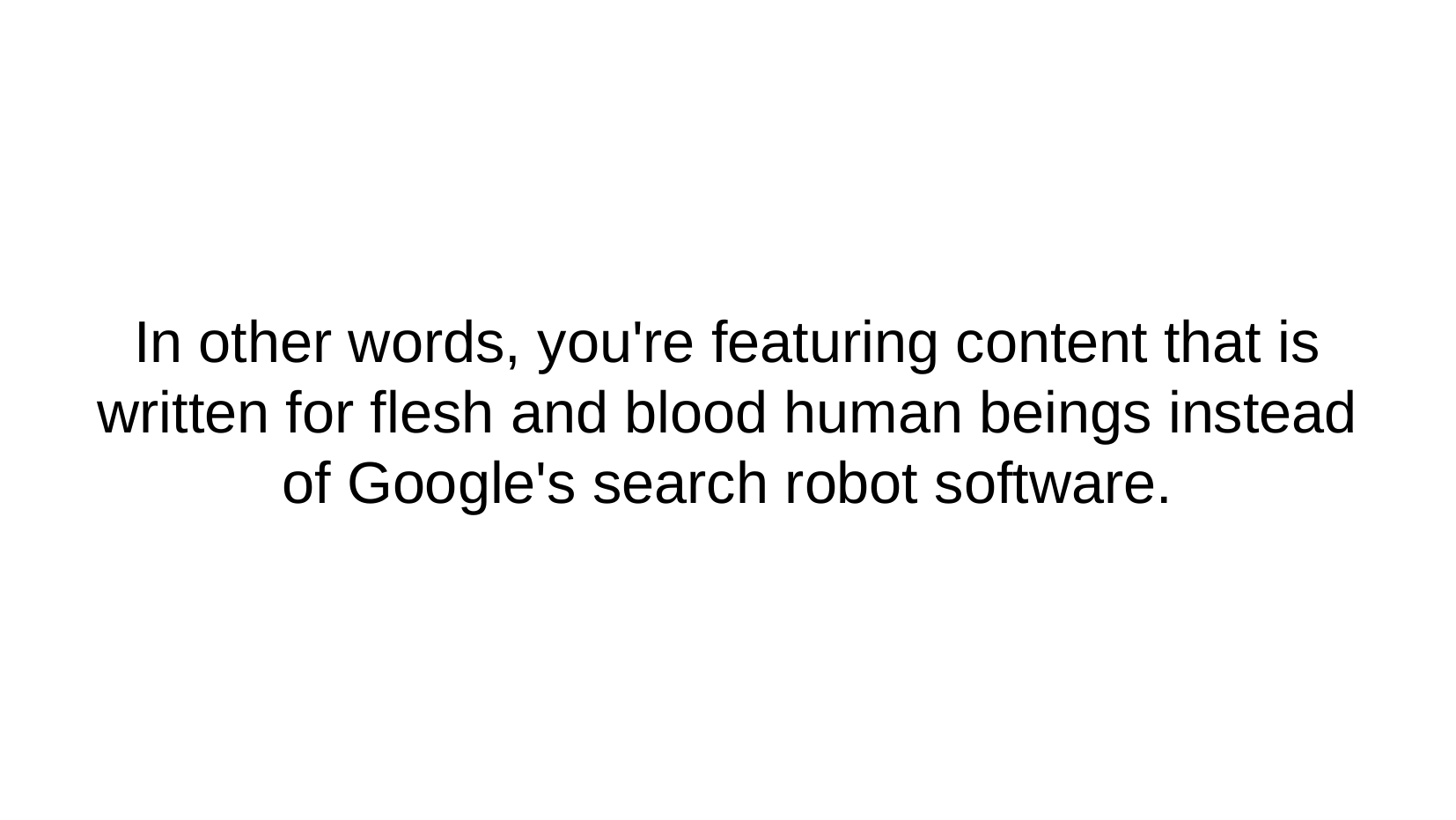

In other words, you're featuring content that is written for flesh and blood human beings instead of Google's search robot software.